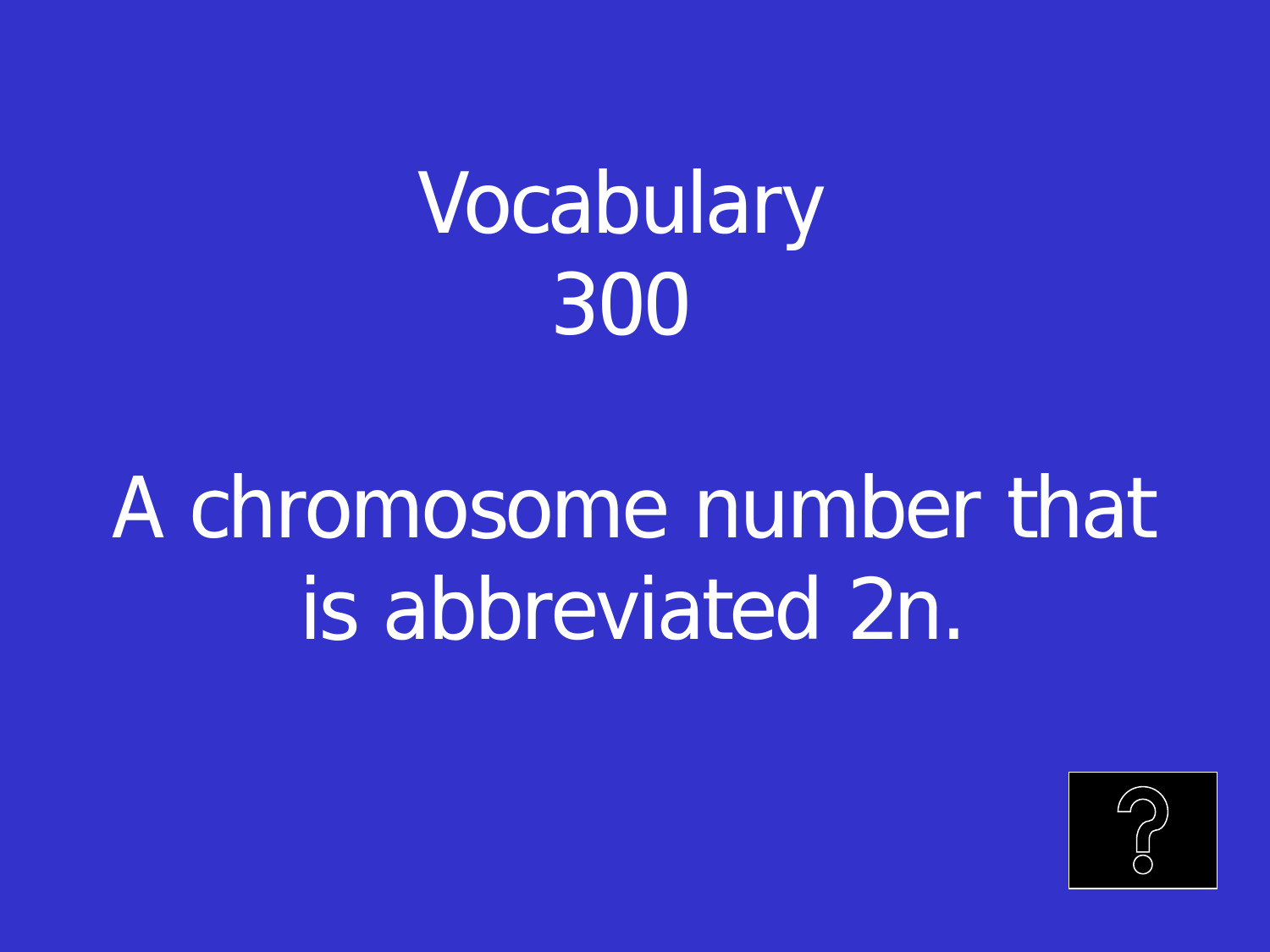

# Vocabulary 300 A chromosome number that is abbreviated 2n.